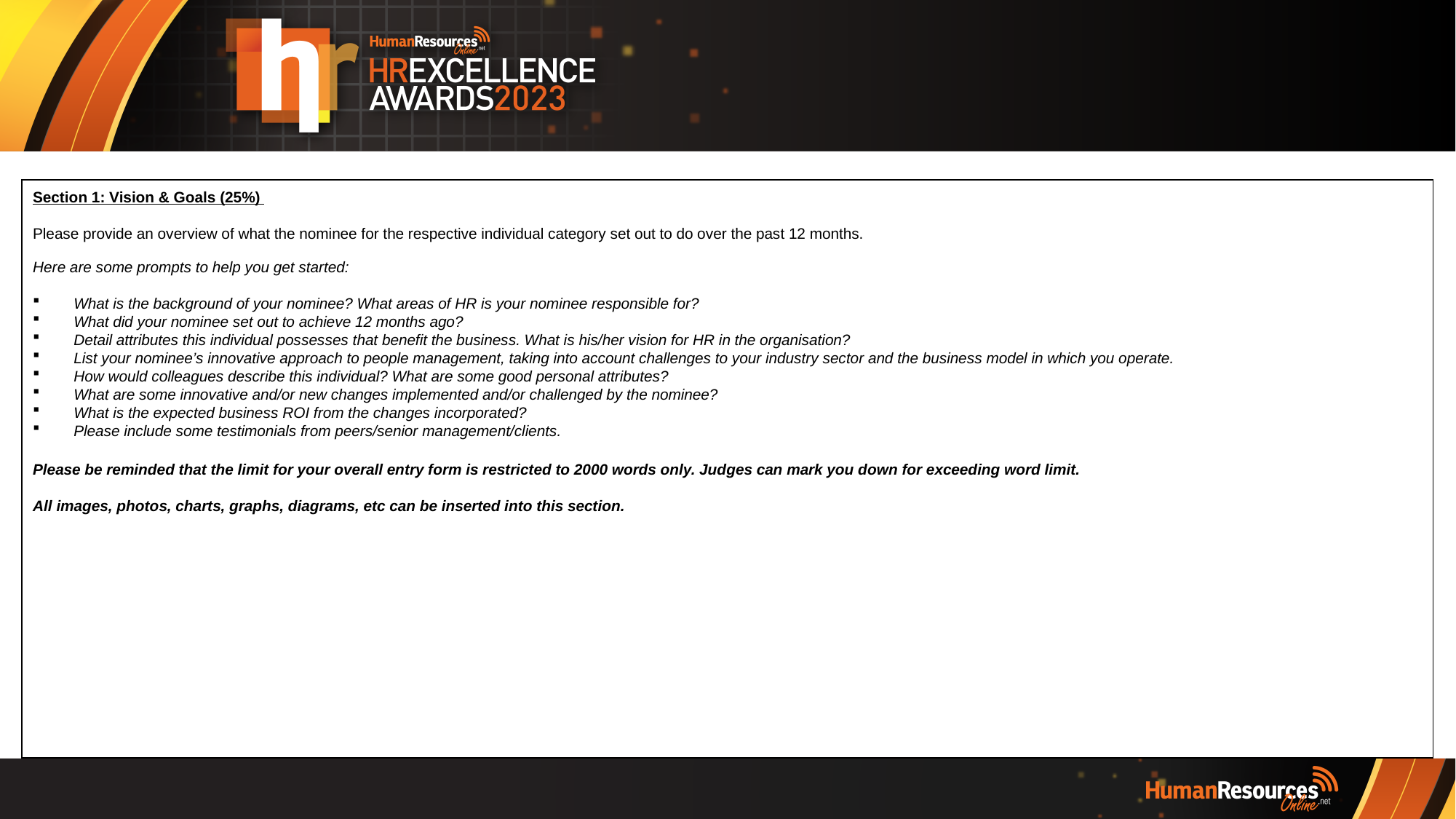

Section 1: Vision & Goals (25%)
Please provide an overview of what the nominee for the respective individual category set out to do over the past 12 months.
Here are some prompts to help you get started:

What is the background of your nominee? What areas of HR is your nominee responsible for?
What did your nominee set out to achieve 12 months ago?
Detail attributes this individual possesses that benefit the business. What is his/her vision for HR in the organisation?
List your nominee’s innovative approach to people management, taking into account challenges to your industry sector and the business model in which you operate.
How would colleagues describe this individual? What are some good personal attributes?
What are some innovative and/or new changes implemented and/or challenged by the nominee?
What is the expected business ROI from the changes incorporated?
Please include some testimonials from peers/senior management/clients.

Please be reminded that the limit for your overall entry form is restricted to 2000 words only. Judges can mark you down for exceeding word limit.
All images, photos, charts, graphs, diagrams, etc can be inserted into this section.